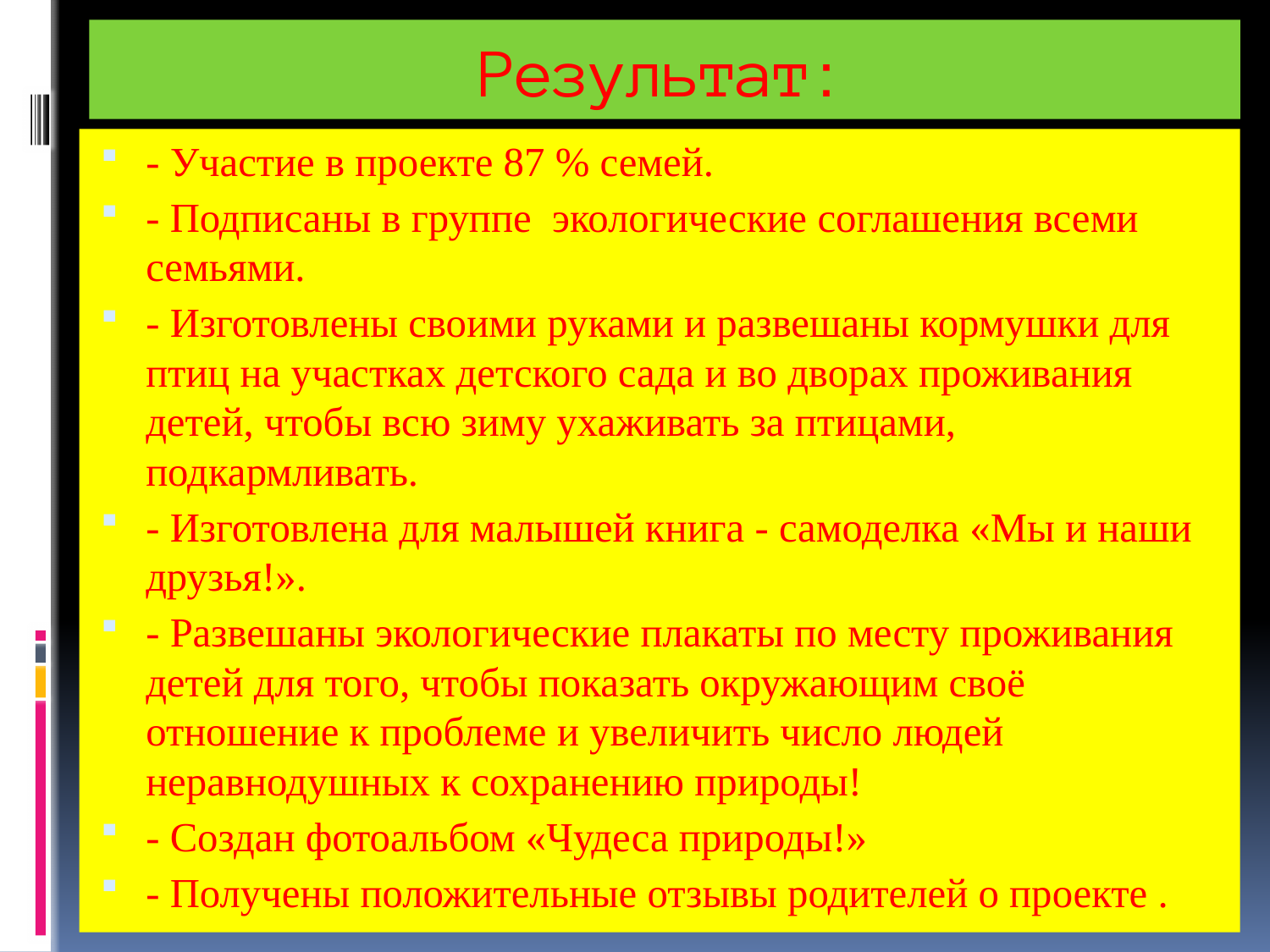

# Результат:
- Участие в проекте 87 % семей.
- Подписаны в группе  экологические соглашения всеми семьями.
- Изготовлены своими руками и развешаны кормушки для птиц на участках детского сада и во дворах проживания детей, чтобы всю зиму ухаживать за птицами, подкармливать.
- Изготовлена для малышей книга - самоделка «Мы и наши друзья!».
- Развешаны экологические плакаты по месту проживания детей для того, чтобы показать окружающим своё отношение к проблеме и увеличить число людей неравнодушных к сохранению природы!
- Создан фотоальбом «Чудеса природы!»
- Получены положительные отзывы родителей о проекте .